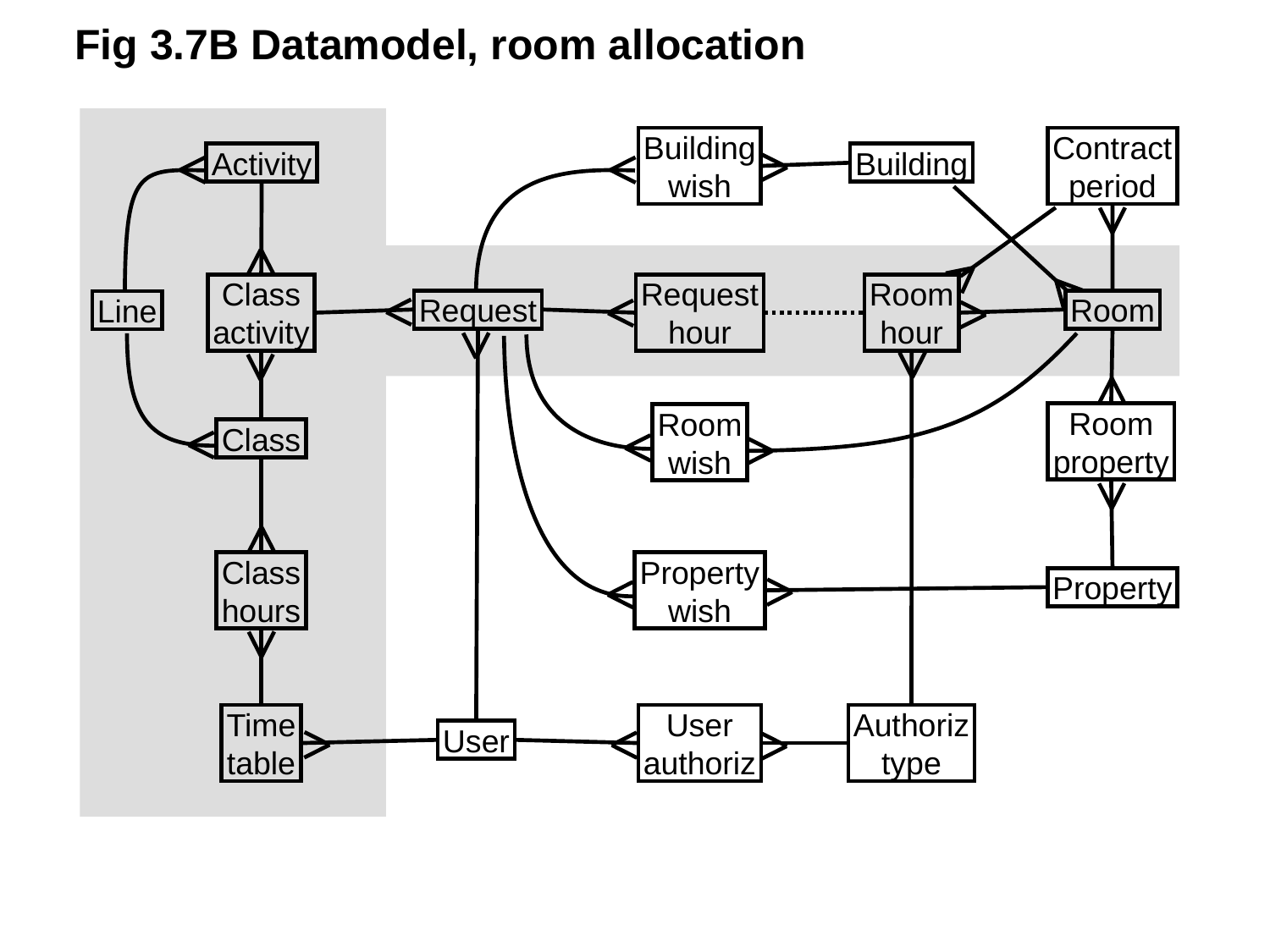

Fig 3.7B Datamodel, room allocation

Building
wish
Contract
period
Activity
Building

Class
activity
Request
hour
Room
hour

Request
Room
Line

Room
property
Room
wish
Class

Class
hours
Property
wish
Property

Time
table
User
authoriz
Authoriz
type
User